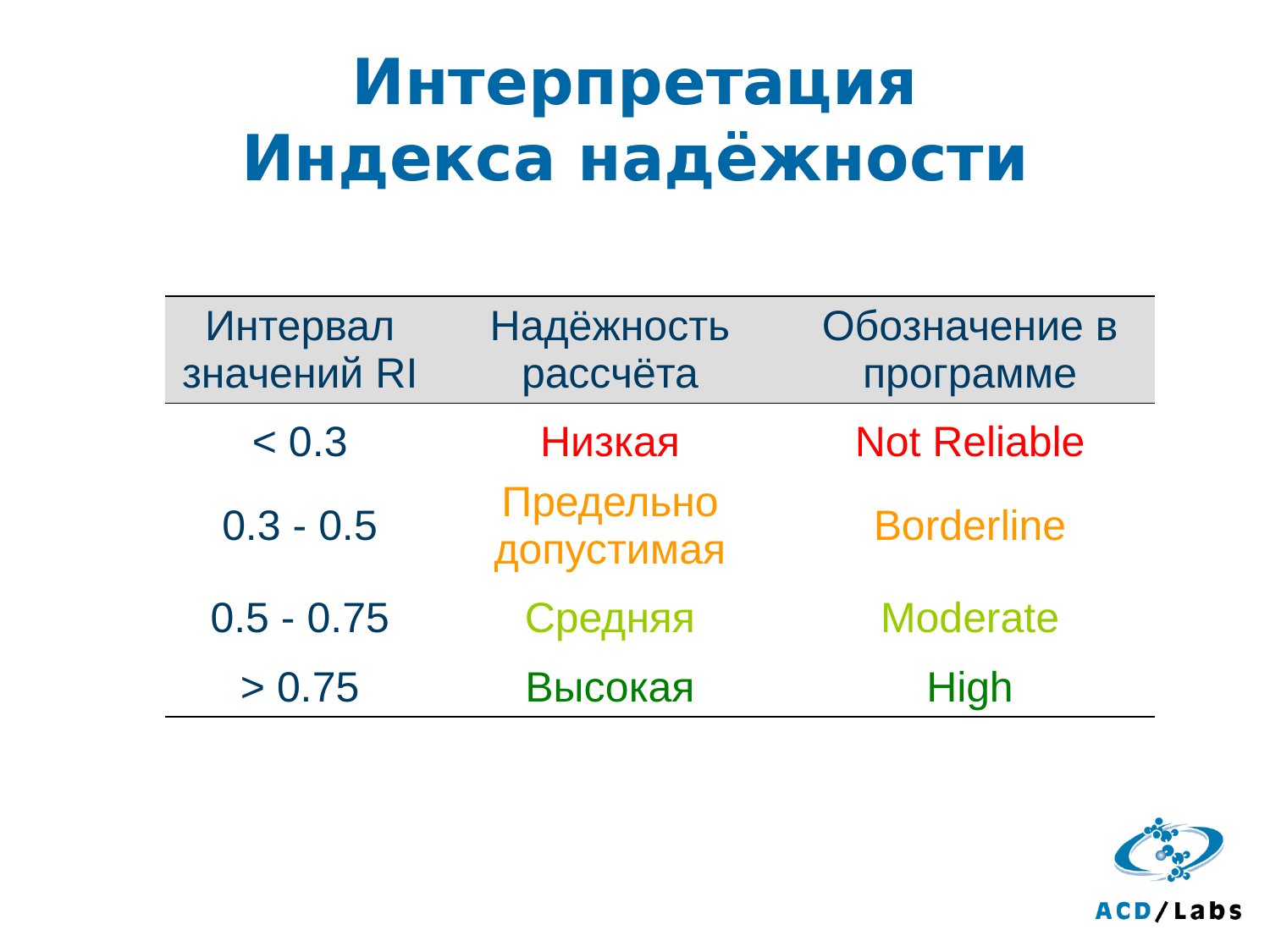

# Интерпретация Индекса надёжности
| Интервал значений RI | Надёжность рассчёта | Обозначение в программе |
| --- | --- | --- |
| < 0.3 | Низкая | Not Reliable |
| 0.3 - 0.5 | Предельно допустимая | Borderline |
| 0.5 - 0.75 | Средняя | Moderate |
| > 0.75 | Высокая | High |